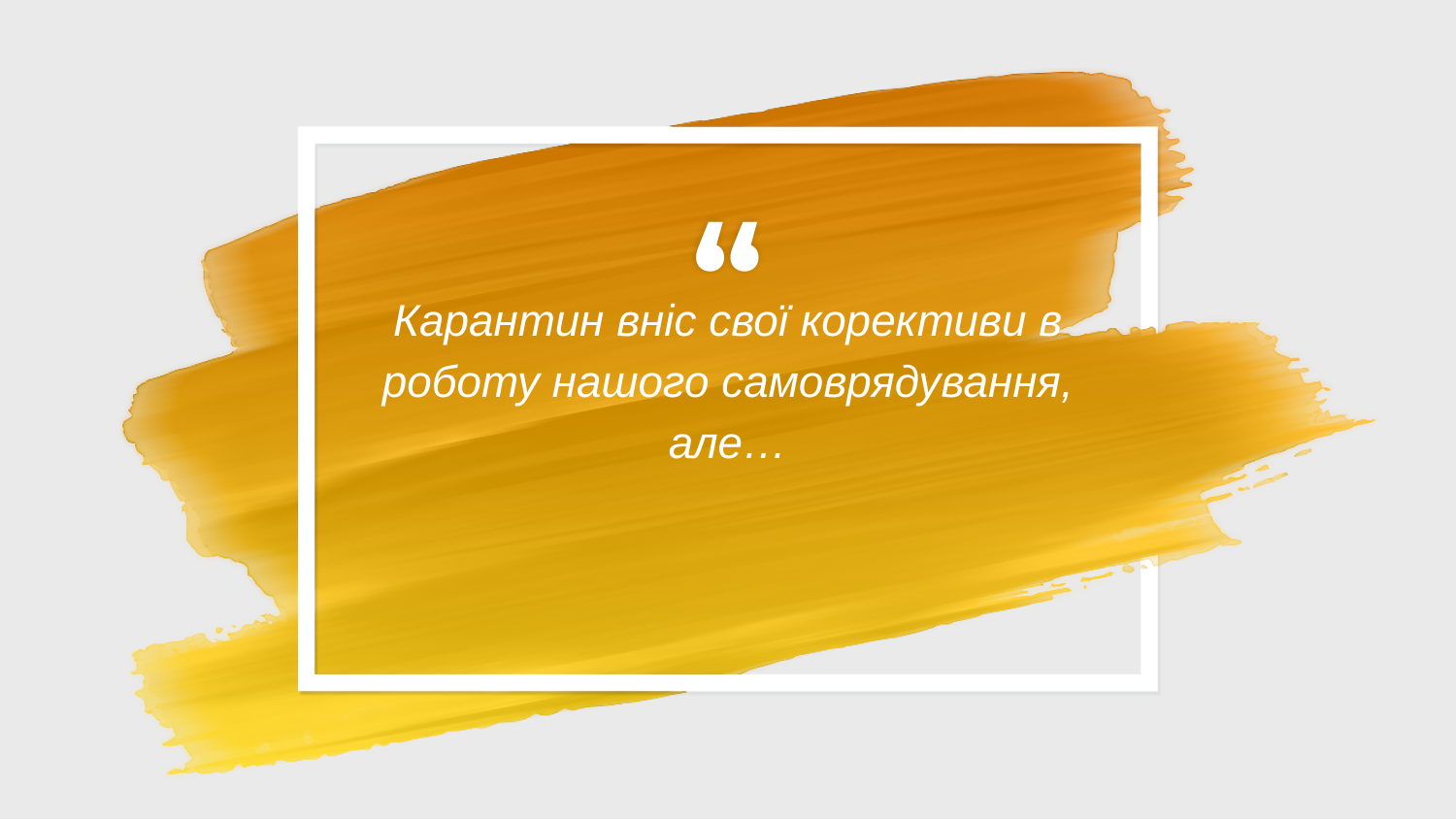

Карантин вніс свої корективи в роботу нашого самоврядування, але…